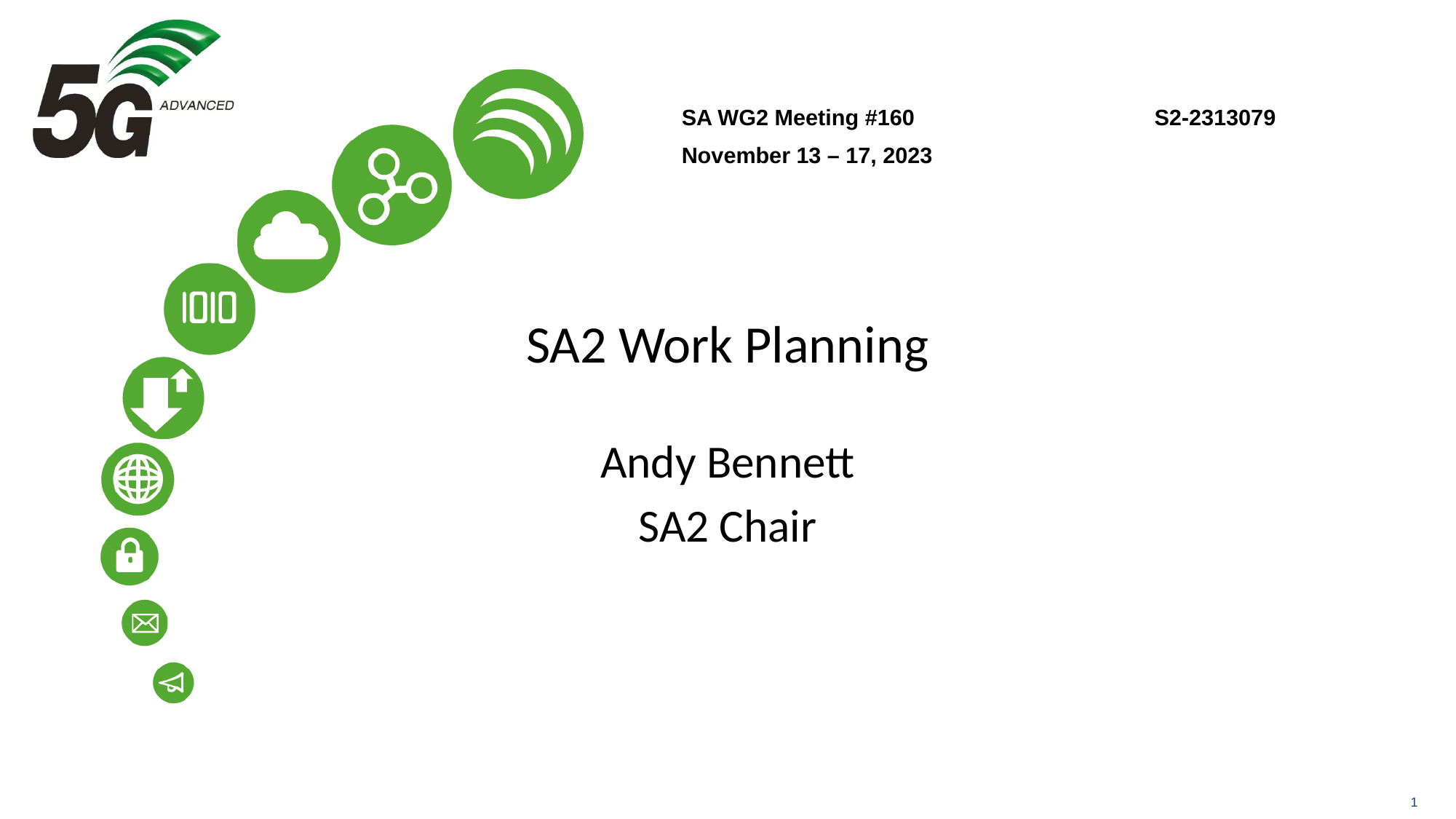

SA WG2 Meeting #160	S2-2313079
November 13 – 17, 2023
# SA2 Work Planning
Andy Bennett
SA2 Chair